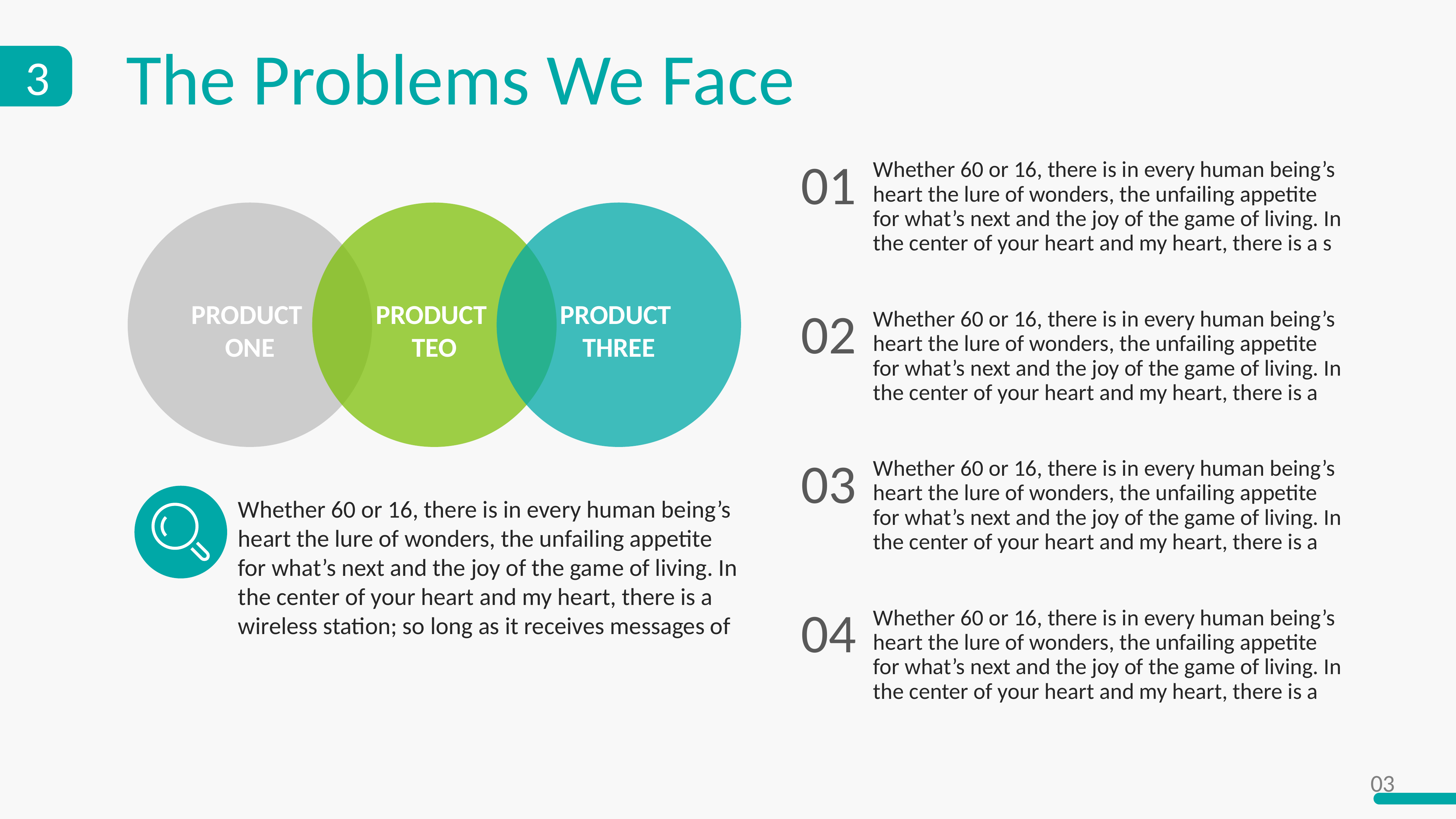

The Problems We Face
3

01
Whether 60 or 16, there is in every human being’s heart the lure of wonders, the unfailing appetite for what’s next and the joy of the game of living. In the center of your heart and my heart, there is a s

PRODUCT
ONE

PRODUCT
TEO

PRODUCT
THREE
02
Whether 60 or 16, there is in every human being’s heart the lure of wonders, the unfailing appetite for what’s next and the joy of the game of living. In the center of your heart and my heart, there is a

03
Whether 60 or 16, there is in every human being’s heart the lure of wonders, the unfailing appetite for what’s next and the joy of the game of living. In the center of your heart and my heart, there is a

Whether 60 or 16, there is in every human being’s heart the lure of wonders, the unfailing appetite for what’s next and the joy of the game of living. In the center of your heart and my heart, there is a wireless station; so long as it receives messages of
04
Whether 60 or 16, there is in every human being’s heart the lure of wonders, the unfailing appetite for what’s next and the joy of the game of living. In the center of your heart and my heart, there is a
03